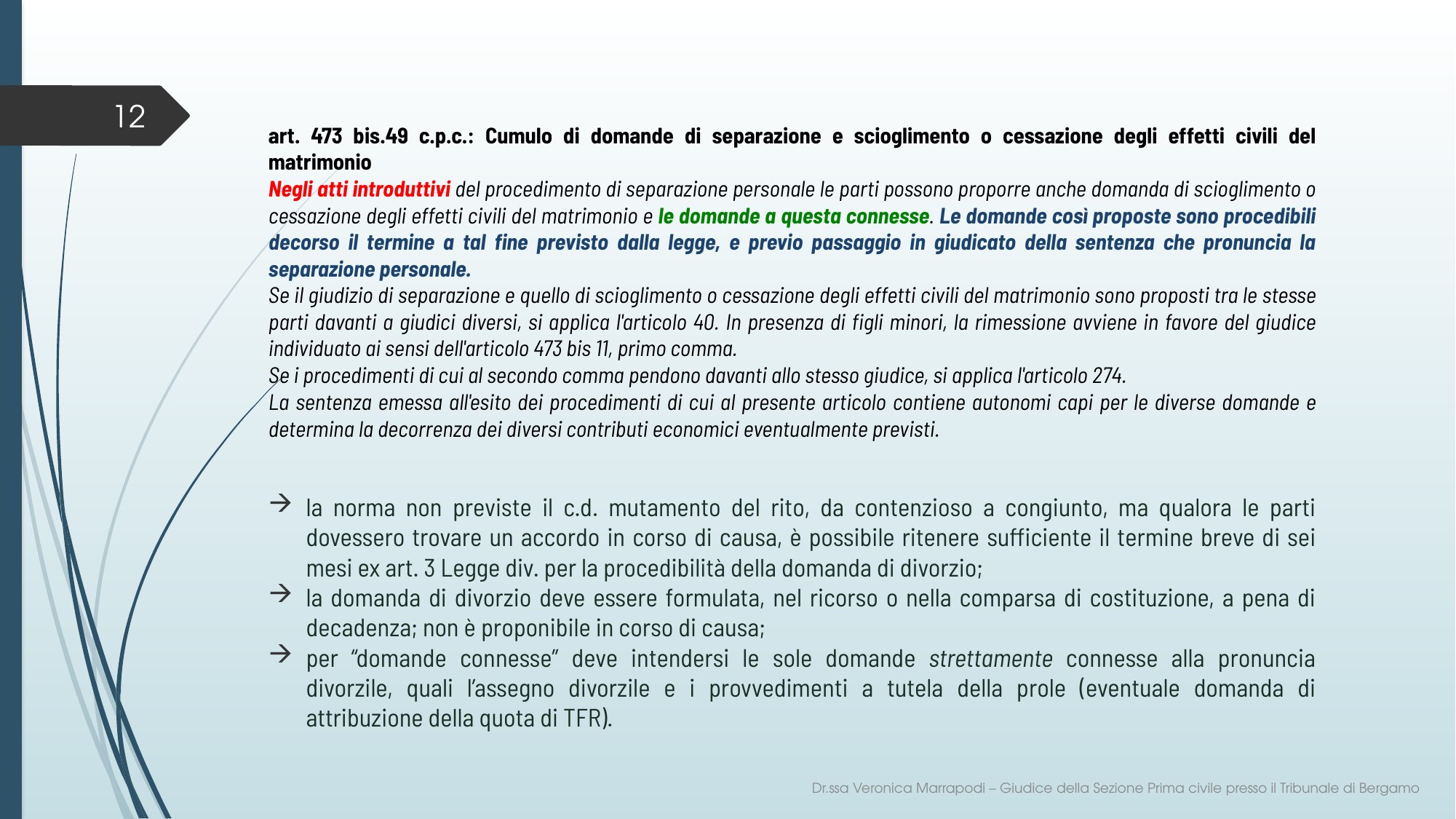

12
art. 473 bis.49 c.p.c.: Cumulo di domande di separazione e scioglimento o cessazione degli effetti civili del matrimonio
Negli atti introduttivi del procedimento di separazione personale le parti possono proporre anche domanda di scioglimento o cessazione degli effetti civili del matrimonio e le domande a questa connesse. Le domande così proposte sono procedibili decorso il termine a tal fine previsto dalla legge, e previo passaggio in giudicato della sentenza che pronuncia la separazione personale.
Se il giudizio di separazione e quello di scioglimento o cessazione degli effetti civili del matrimonio sono proposti tra le stesse parti davanti a giudici diversi, si applica l'articolo 40. In presenza di figli minori, la rimessione avviene in favore del giudice individuato ai sensi dell'articolo 473 bis 11, primo comma.
Se i procedimenti di cui al secondo comma pendono davanti allo stesso giudice, si applica l'articolo 274.
La sentenza emessa all'esito dei procedimenti di cui al presente articolo contiene autonomi capi per le diverse domande e determina la decorrenza dei diversi contributi economici eventualmente previsti.

la norma non previste il c.d. mutamento del rito, da contenzioso a congiunto, ma qualora le parti dovessero trovare un accordo in corso di causa, è possibile ritenere sufficiente il termine breve di sei mesi ex art. 3 Legge div. per la procedibilità della domanda di divorzio;
la domanda di divorzio deve essere formulata, nel ricorso o nella comparsa di costituzione, a pena di decadenza; non è proponibile in corso di causa;
per “domande connesse” deve intendersi le sole domande strettamente connesse alla pronuncia divorzile, quali l’assegno divorzile e i provvedimenti a tutela della prole (eventuale domanda di attribuzione della quota di TFR).
Dr.ssa Veronica Marrapodi – Giudice della Sezione Prima civile presso il Tribunale di Bergamo